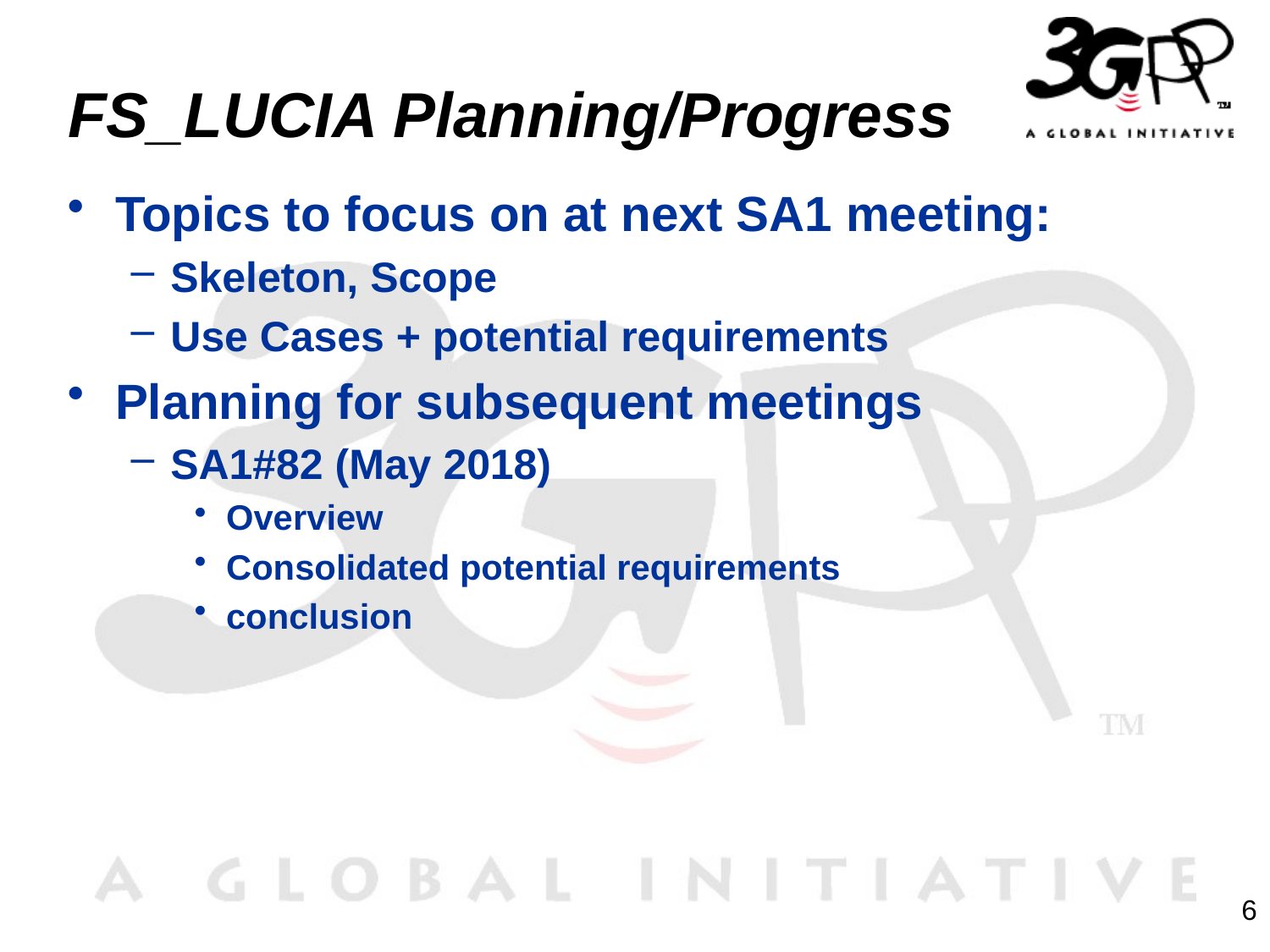

# FS_LUCIA Planning/Progress
Topics to focus on at next SA1 meeting:
Skeleton, Scope
Use Cases + potential requirements
Planning for subsequent meetings
SA1#82 (May 2018)
Overview
Consolidated potential requirements
conclusion
6